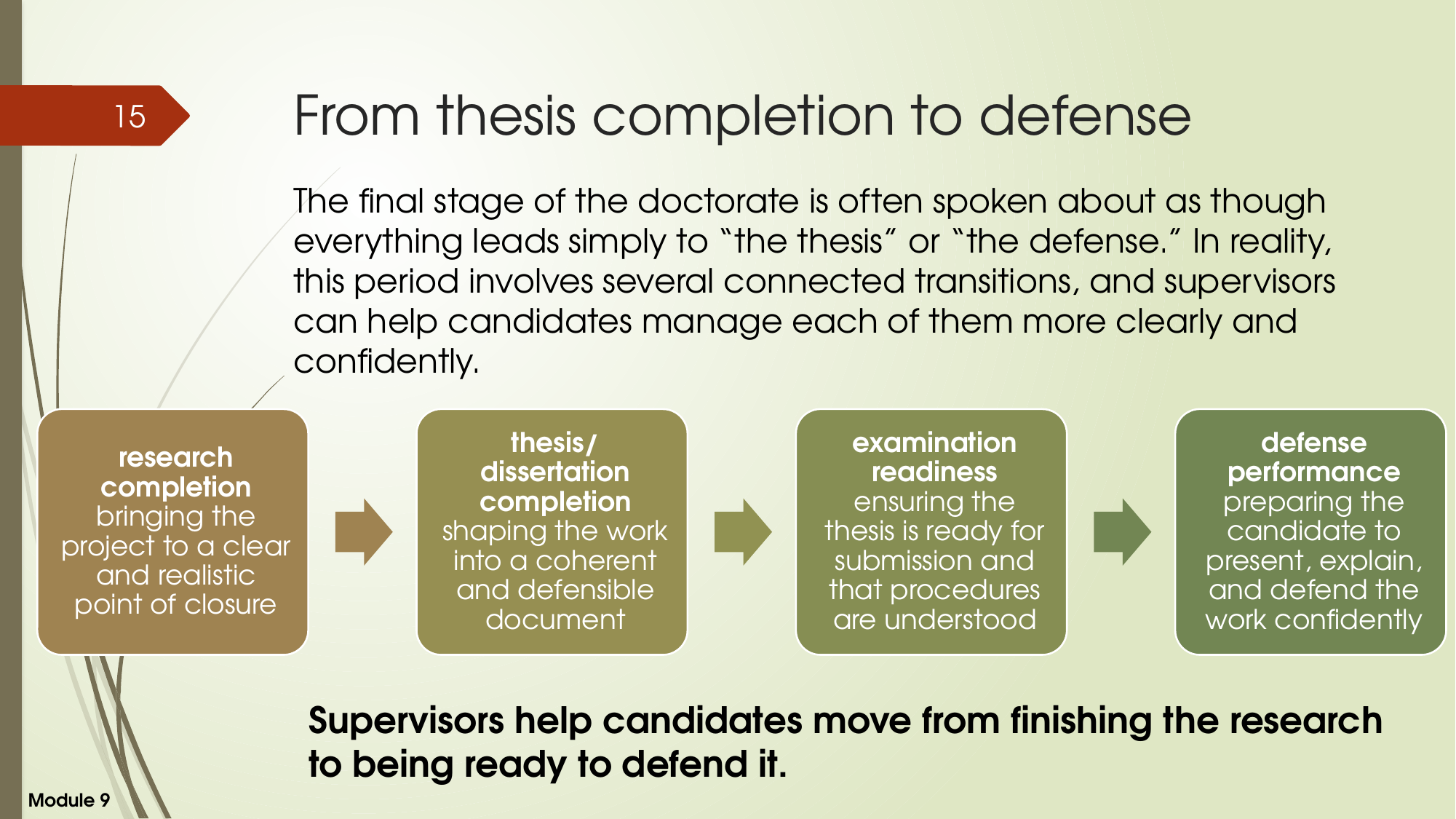

# From thesis completion to defense
15
The final stage of the doctorate is often spoken about as though everything leads simply to “the thesis” or “the defense.” In reality, this period involves several connected transitions, and supervisors can help candidates manage each of them more clearly and confidently.
research completion
bringing the project to a clear and realistic point of closure

thesis/dissertation completion
shaping the work into a coherent and defensible document

examination readiness
ensuring the thesis is ready for submission and that procedures are understood

defense performance
preparing the candidate to present, explain, and defend the work confidently
Supervisors help candidates move from finishing the research
to being ready to defend it.